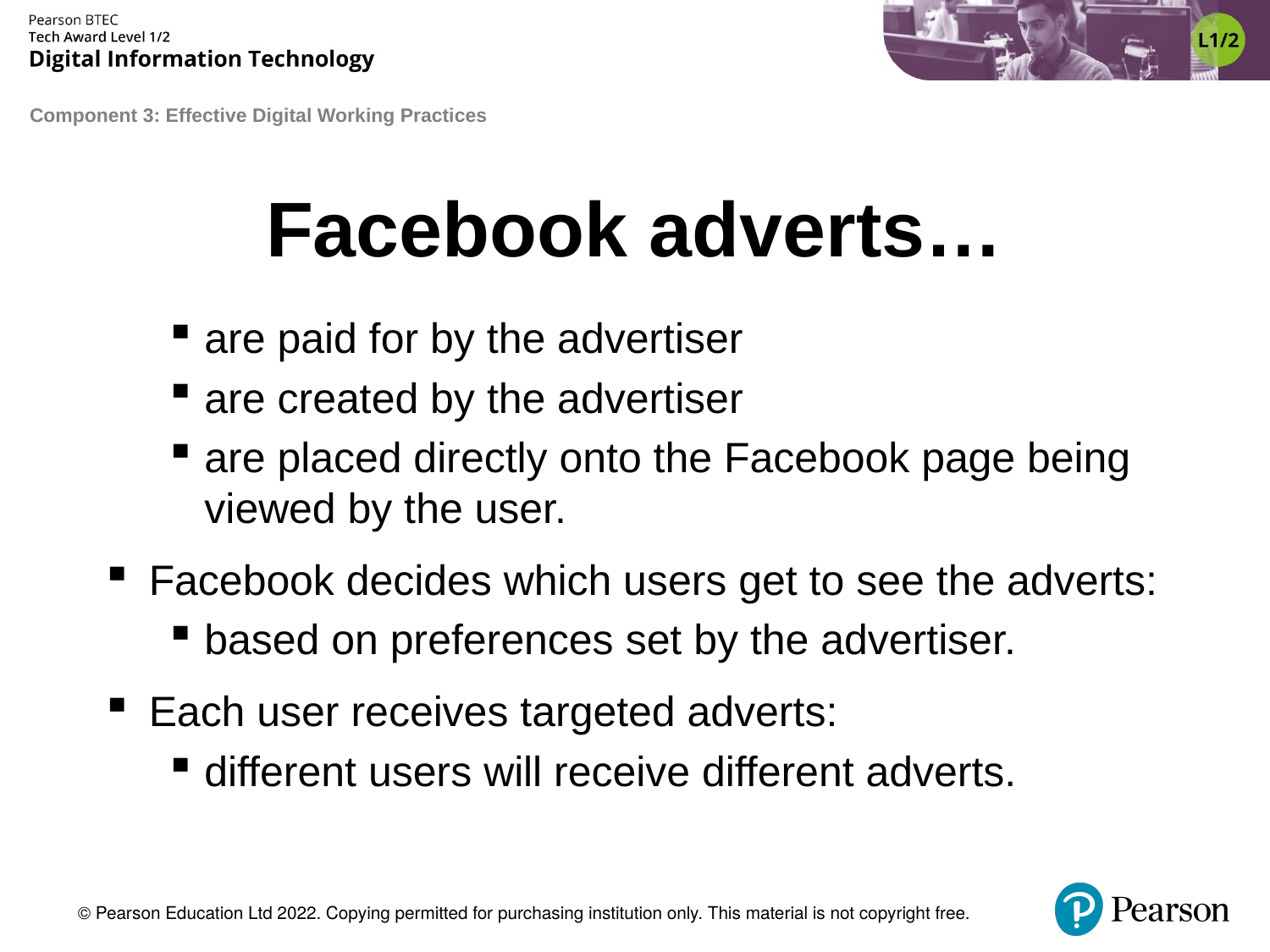

# Facebook adverts…
are paid for by the advertiser
are created by the advertiser
are placed directly onto the Facebook page being viewed by the user.
Facebook decides which users get to see the adverts:
based on preferences set by the advertiser.
Each user receives targeted adverts:
different users will receive different adverts.
© Pearson Education Ltd 2022. Copying permitted for purchasing institution only. This material is not copyright free.